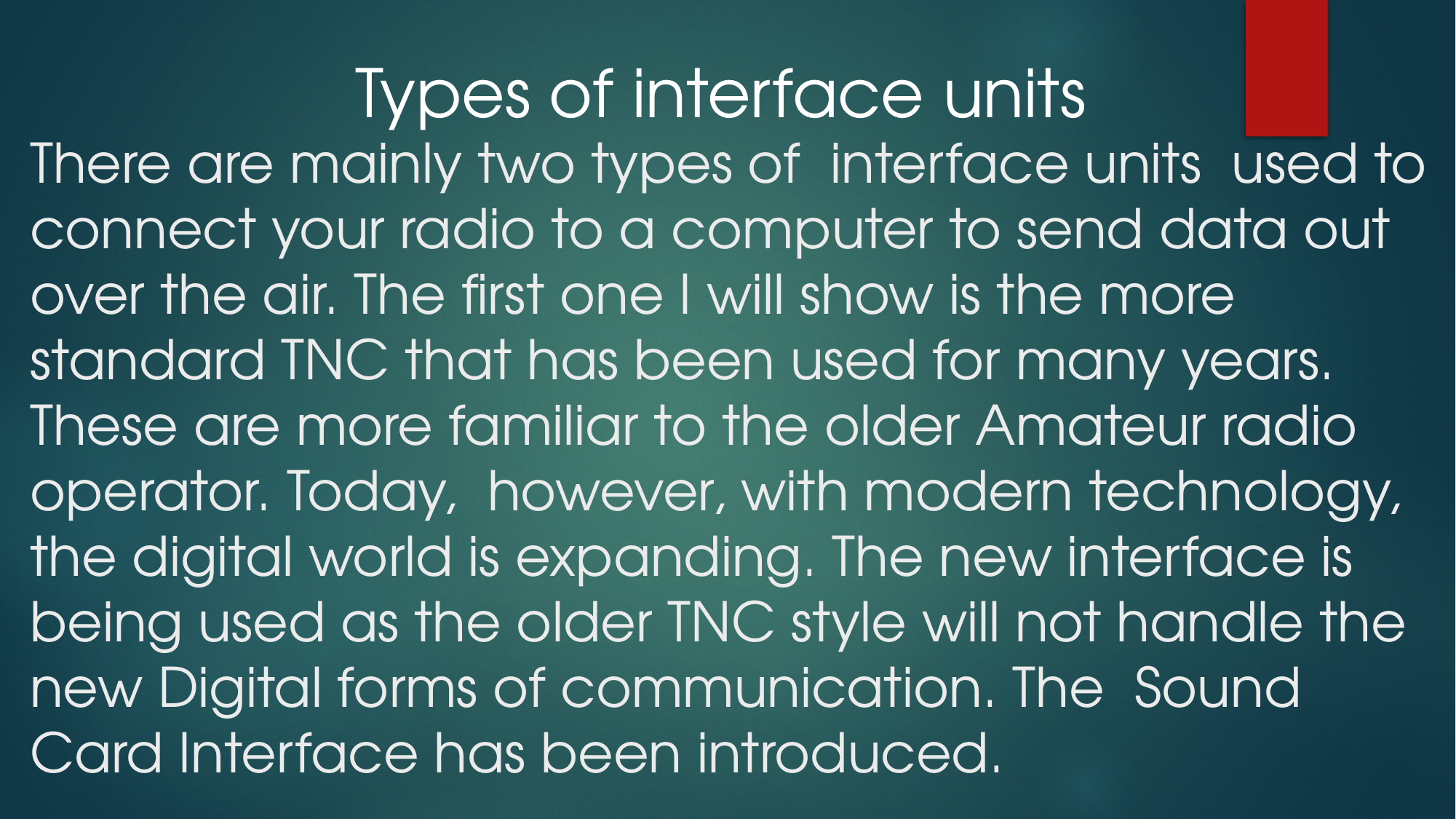

Types of interface units
There are mainly two types of  interface units  used to connect your radio to a computer to send data out over the air. The first one I will show is the more standard TNC that has been used for many years.  These are more familiar to the older Amateur radio operator. Today,  however, with modern technology, the digital world is expanding. The new interface is being used as the older TNC style will not handle the new Digital forms of communication. The  Sound Card Interface has been introduced.